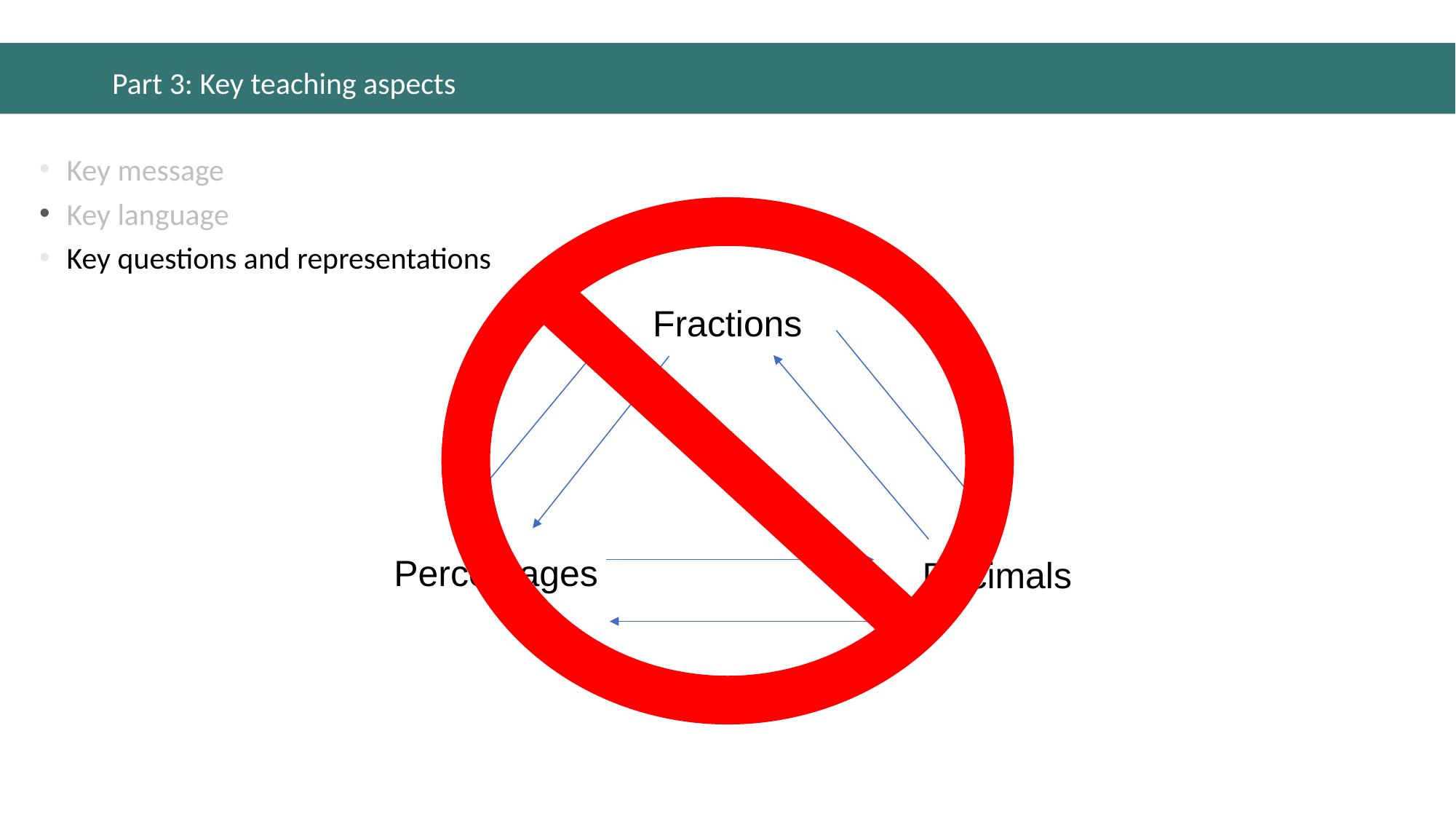

Part 3: Key teaching aspects
Key message
Key language
Key questions and representations

Fractions
Percentages
Decimals